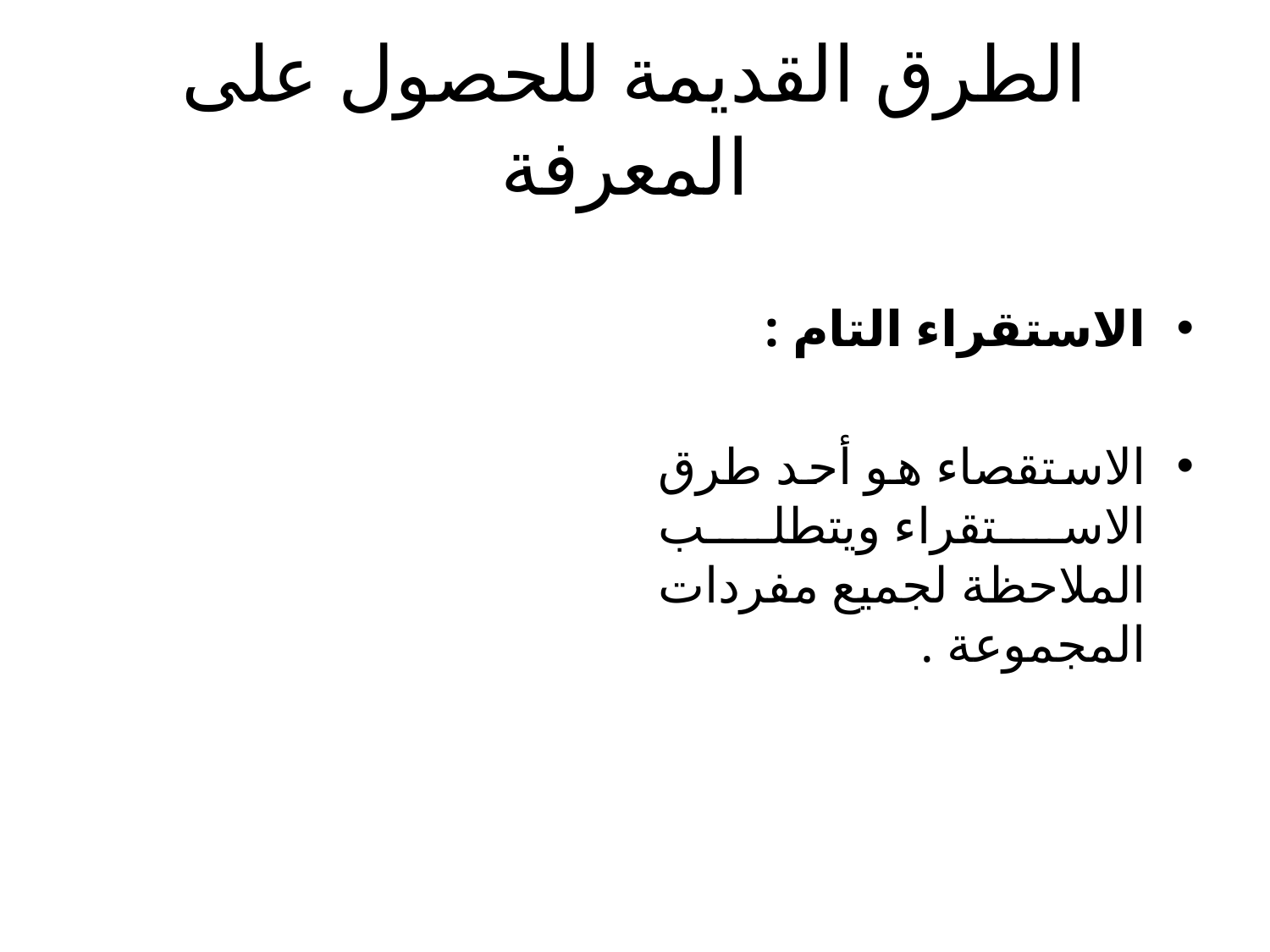

# الطرق القديمة للحصول على المعرفة

الاستقراء التام :

الاستقصاء هو أحد طرق الاستقراء ويتطلب الملاحظة لجميع مفردات المجموعة .